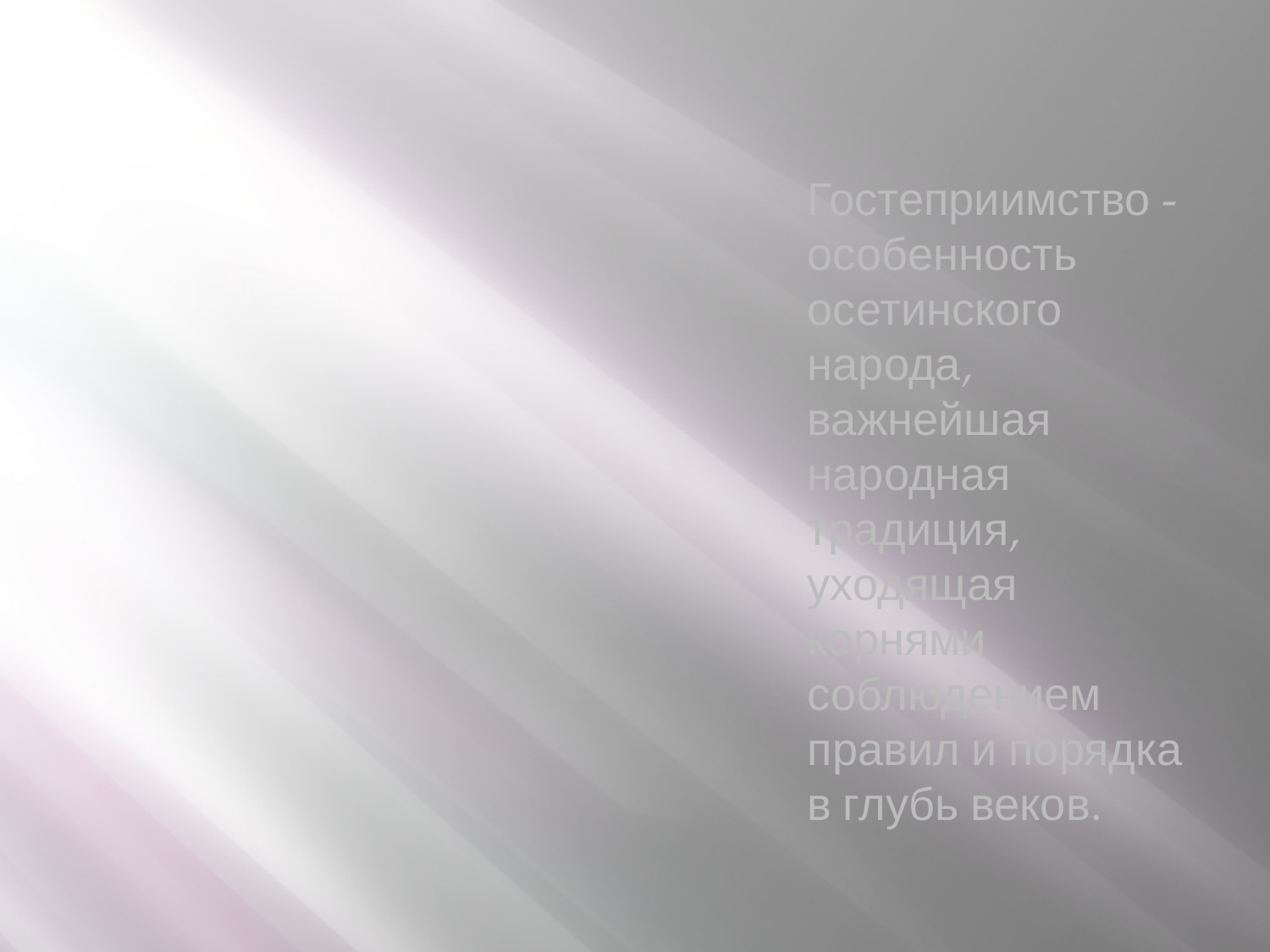

Гостеприимство - особенность осетинского народа, важнейшая народная традиция, уходящая корнями соблюдением правил и порядка в глубь веков.